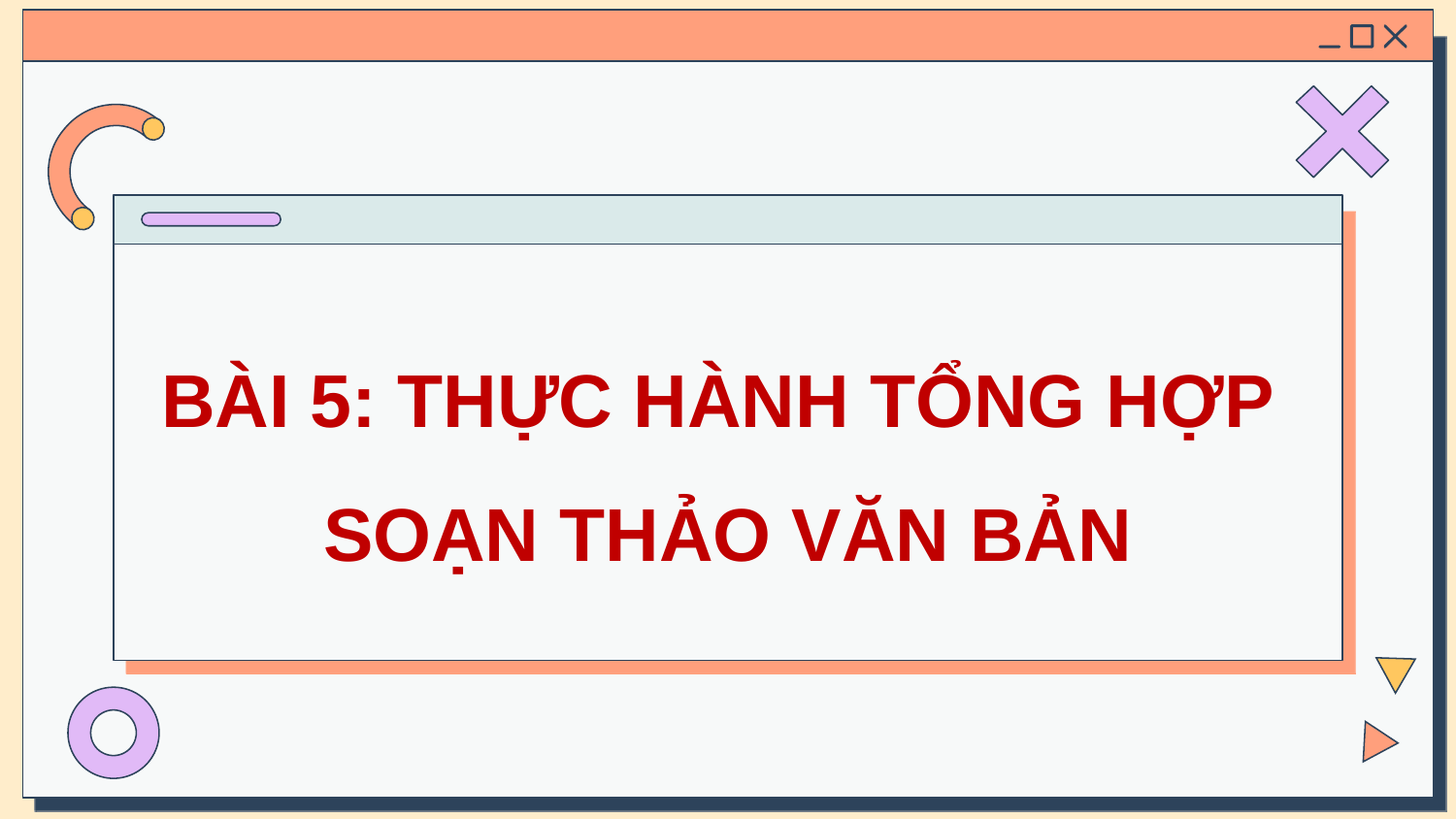

BÀI 5: THỰC HÀNH TỔNG HỢP
SOẠN THẢO VĂN BẢN